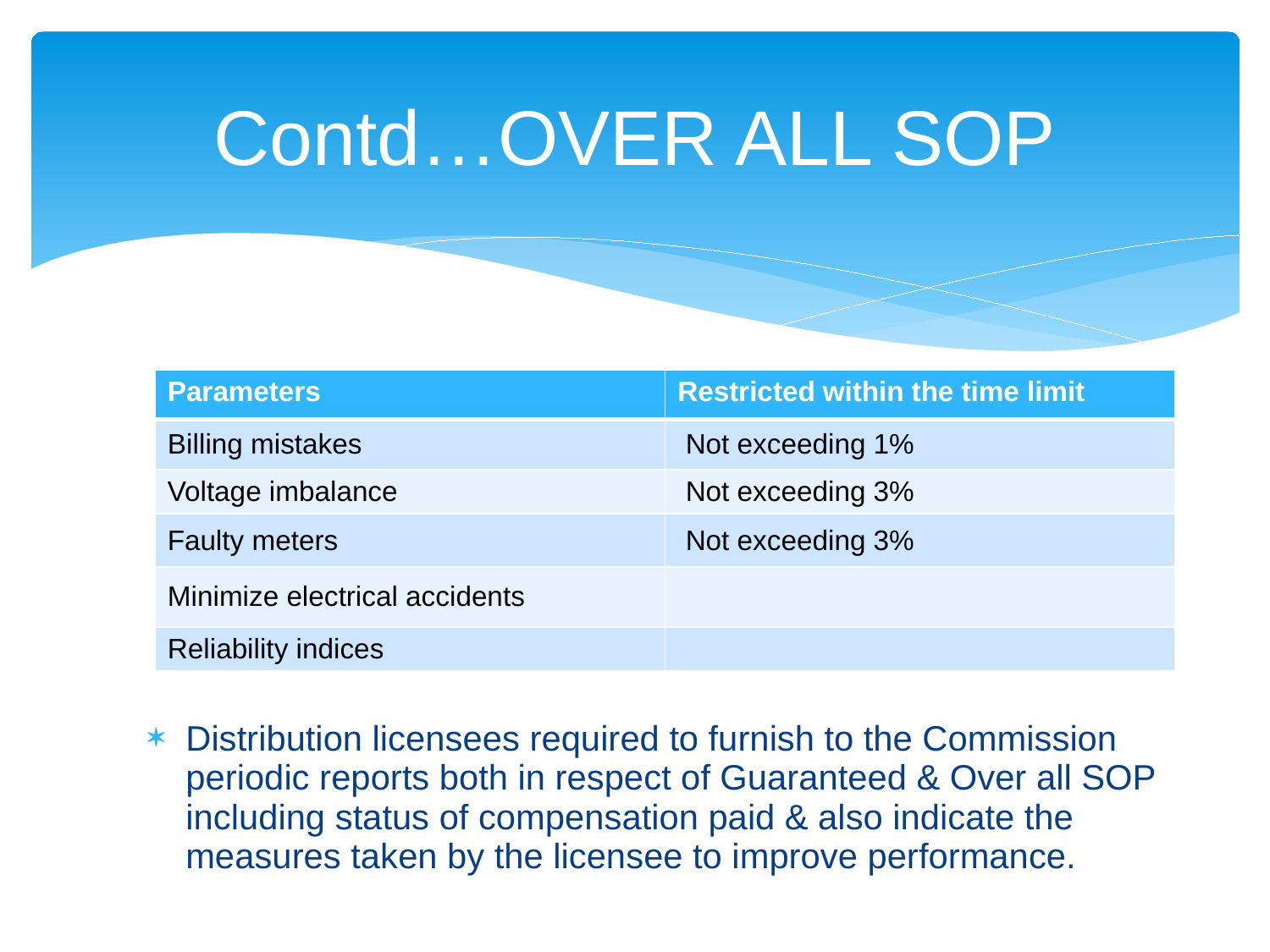

# Contd…OVER ALL SOP
| Parameters | Restricted within the time limit |
| --- | --- |
| Billing mistakes | Not exceeding 1% |
| Voltage imbalance | Not exceeding 3% |
| Faulty meters | Not exceeding 3% |
| Minimize electrical accidents |  |
| Reliability indices |  |
Distribution licensees required to furnish to the Commission periodic reports both in respect of Guaranteed & Over all SOP including status of compensation paid & also indicate the measures taken by the licensee to improve performance.